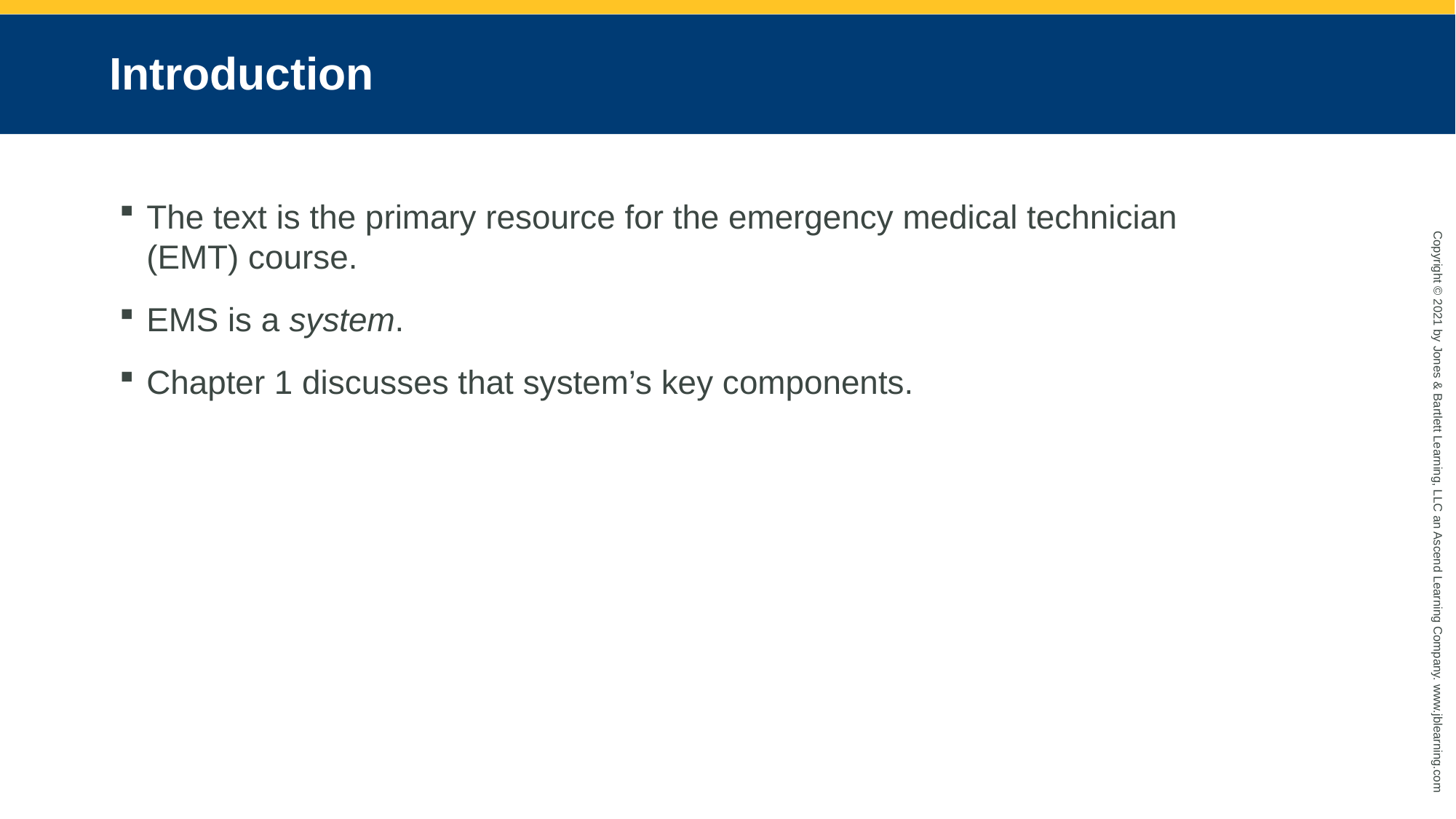

# Introduction
The text is the primary resource for the emergency medical technician (EMT) course.
EMS is a system.
Chapter 1 discusses that system’s key components.